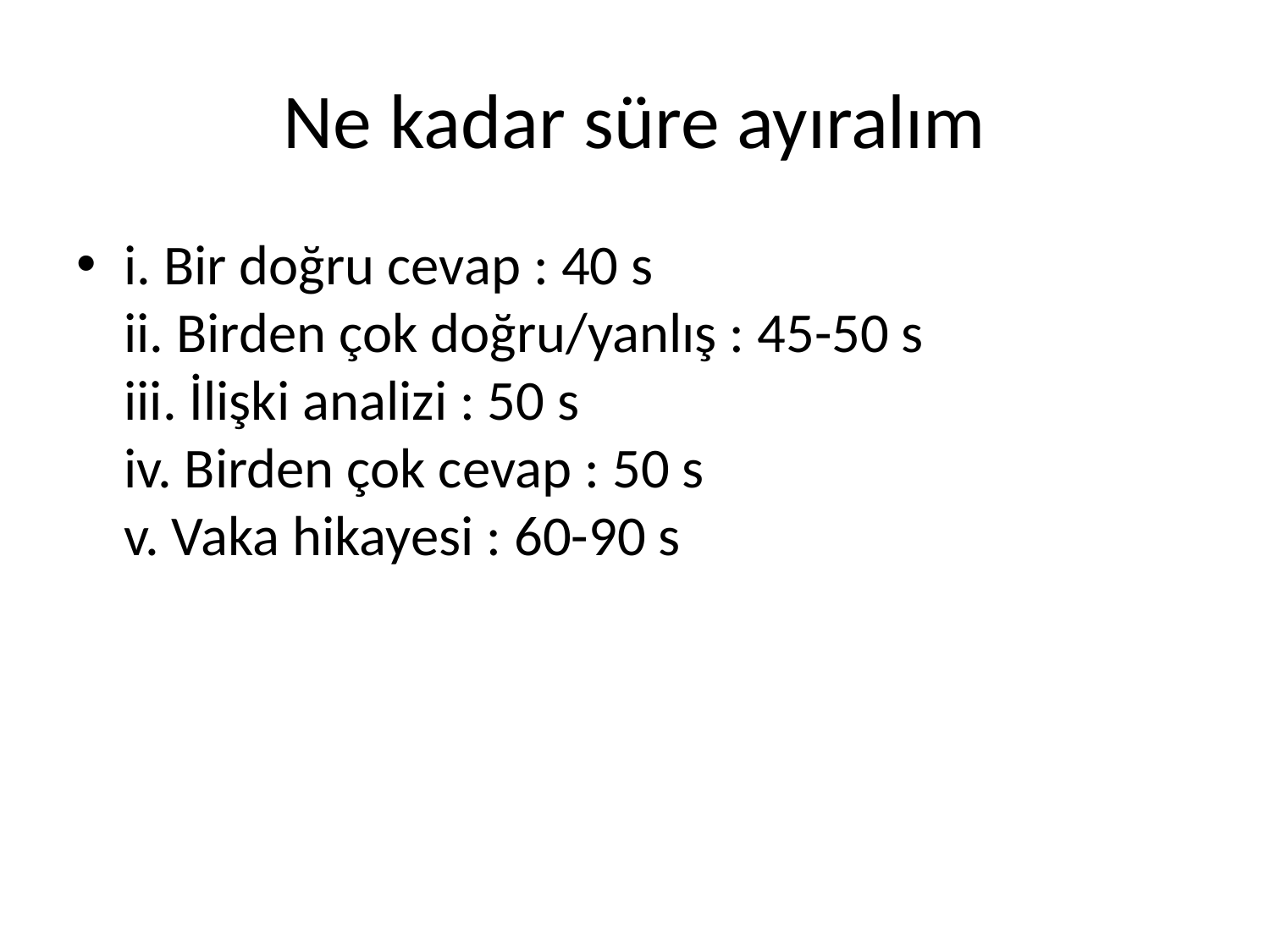

# Ne kadar süre ayıralım
i. Bir doğru cevap : 40 s
ii. Birden çok doğru/yanlış : 45-50 s
iii. İlişki analizi : 50 s
iv. Birden çok cevap : 50 s
v. Vaka hikayesi : 60-90 s